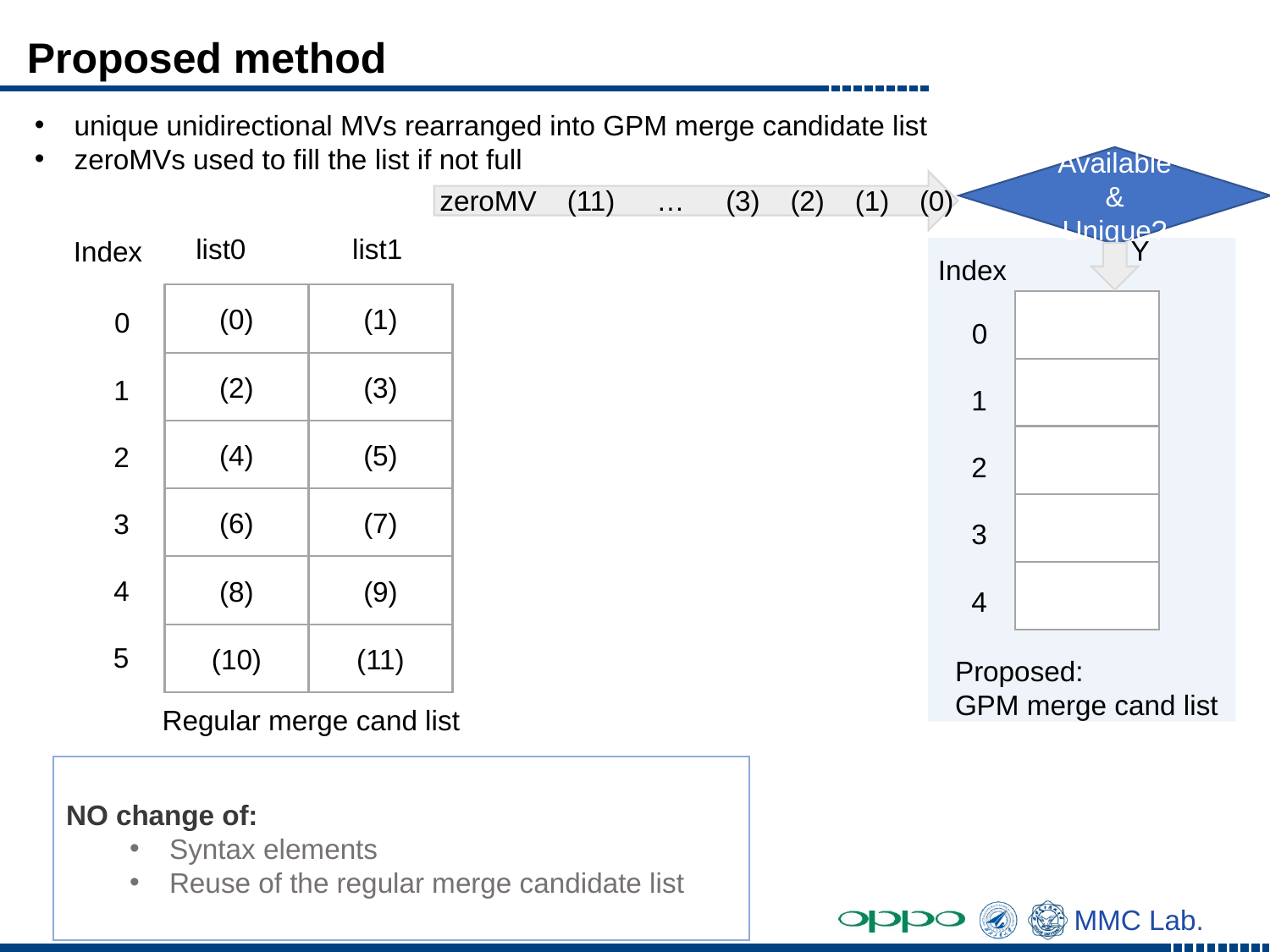

# Proposed method
unique unidirectional MVs rearranged into GPM merge candidate list
zeroMVs used to fill the list if not full
Available & Unique?

zeroMV
(11)
…
(3)
(2)
(1)
(0)
list0
list1
Y
Index

Index
(0)
(1)

0
0
(2)
(3)

1
1
(4)
(5)

2
2
(6)
(7)

3
3
(8)
(9)

4
4
(10)
(11)
5
Proposed:
GPM merge cand list
Regular merge cand list
NO change of:
Syntax elements
Reuse of the regular merge candidate list